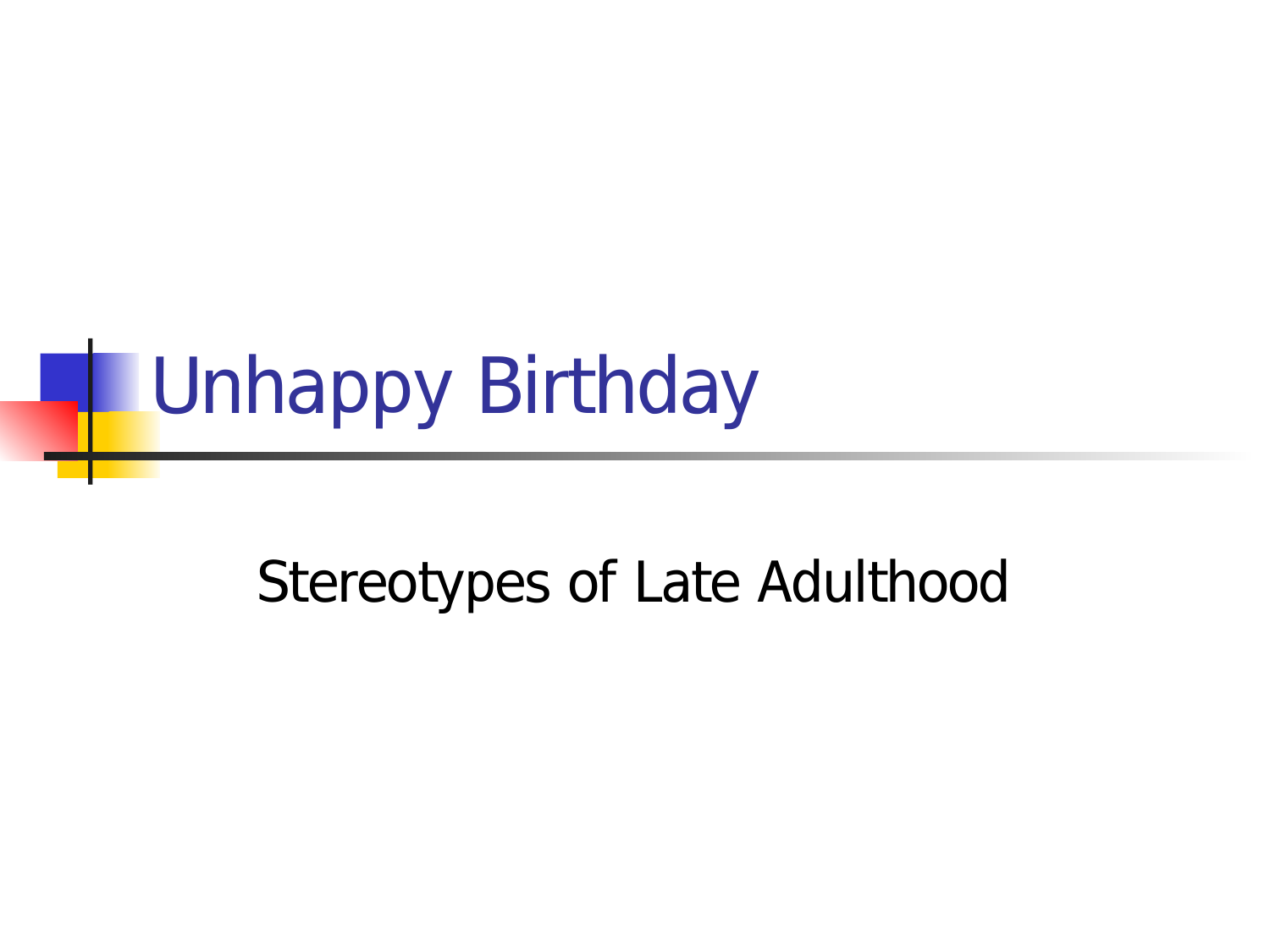

# Unhappy Birthday
Stereotypes of Late Adulthood